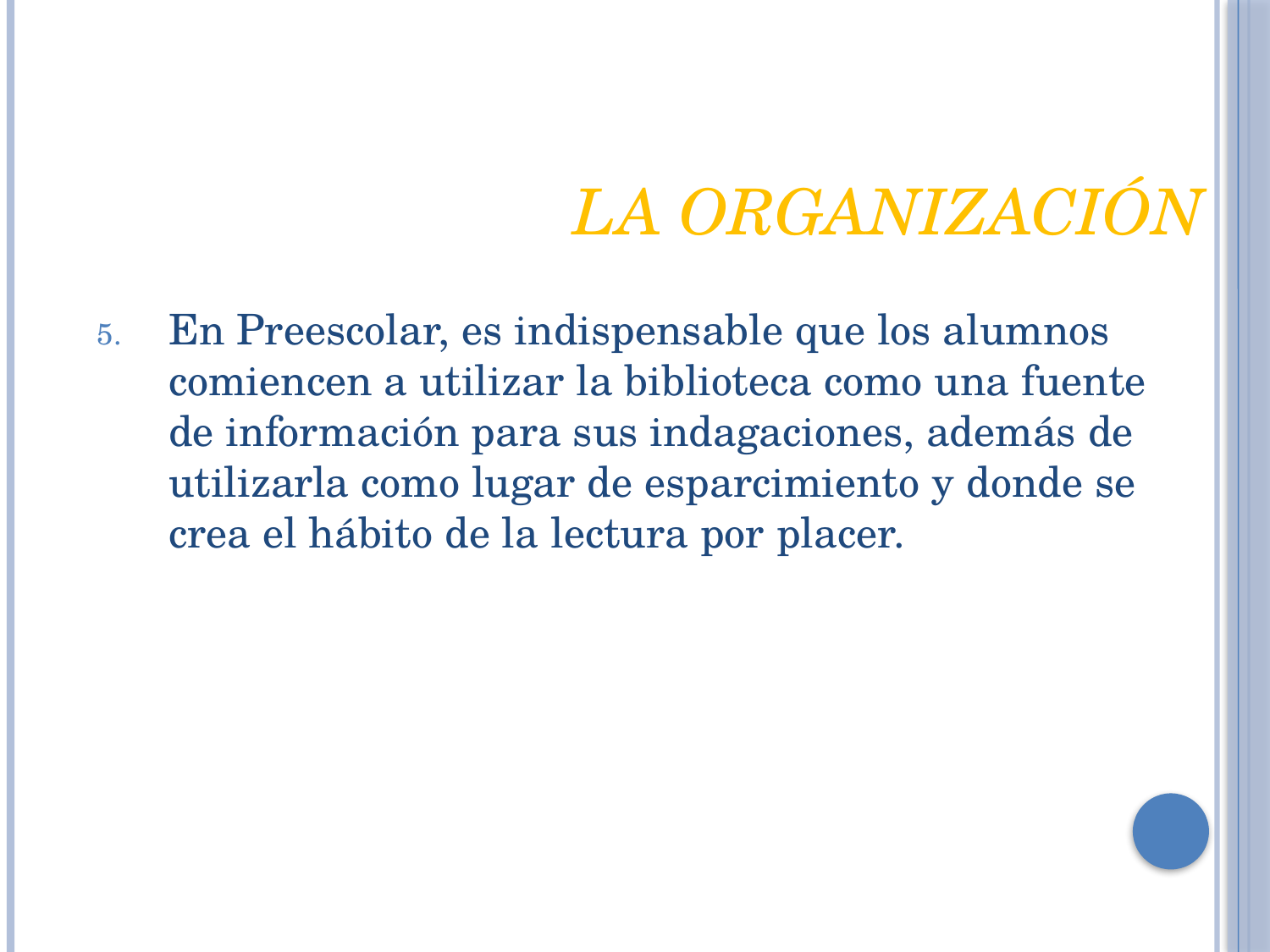

# La Organización
En Preescolar, es indispensable que los alumnos comiencen a utilizar la biblioteca como una fuente de información para sus indagaciones, además de utilizarla como lugar de esparcimiento y donde se crea el hábito de la lectura por placer.